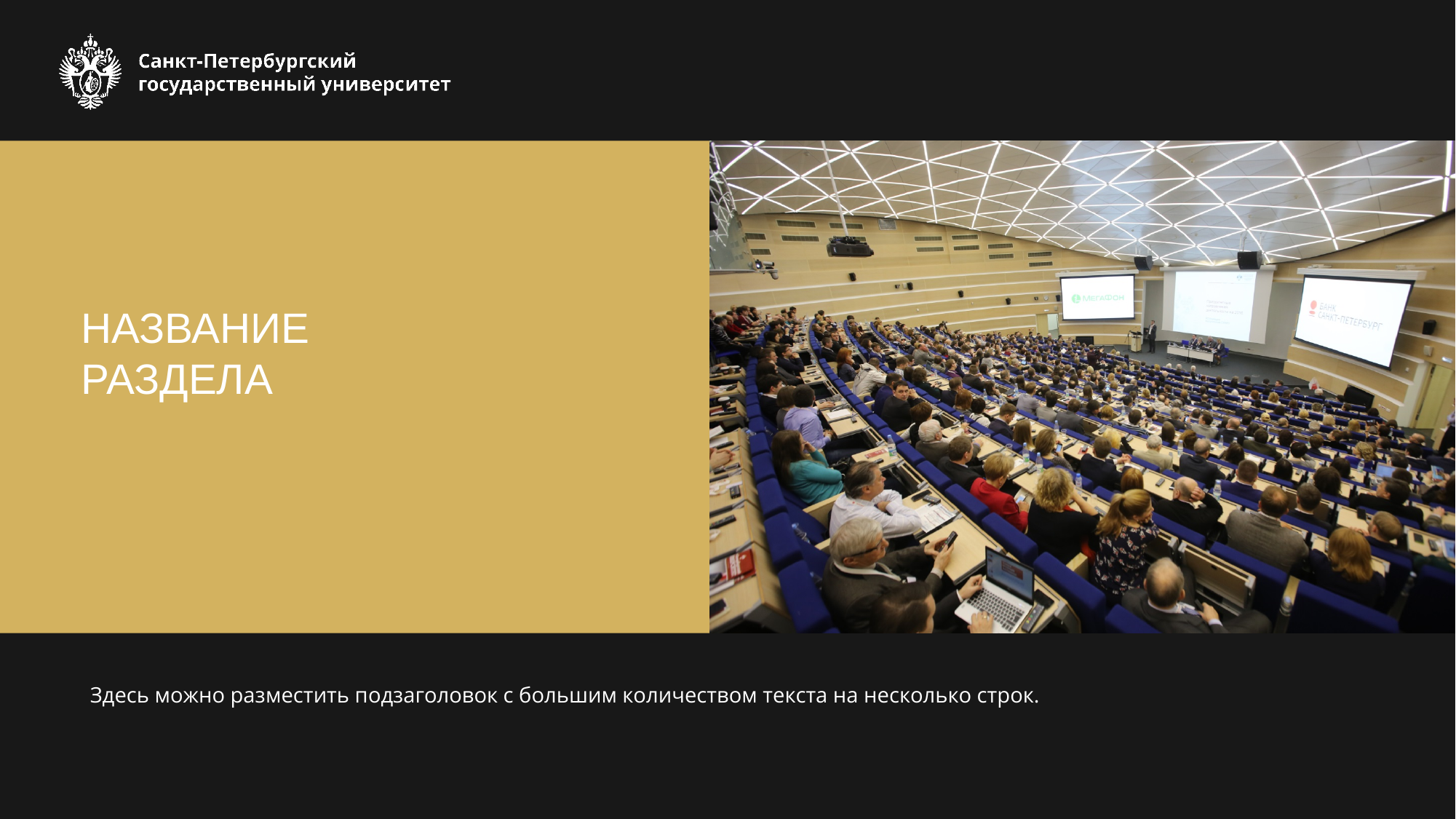

название
раздела
Здесь можно разместить подзаголовок с большим количеством текста на несколько строк.